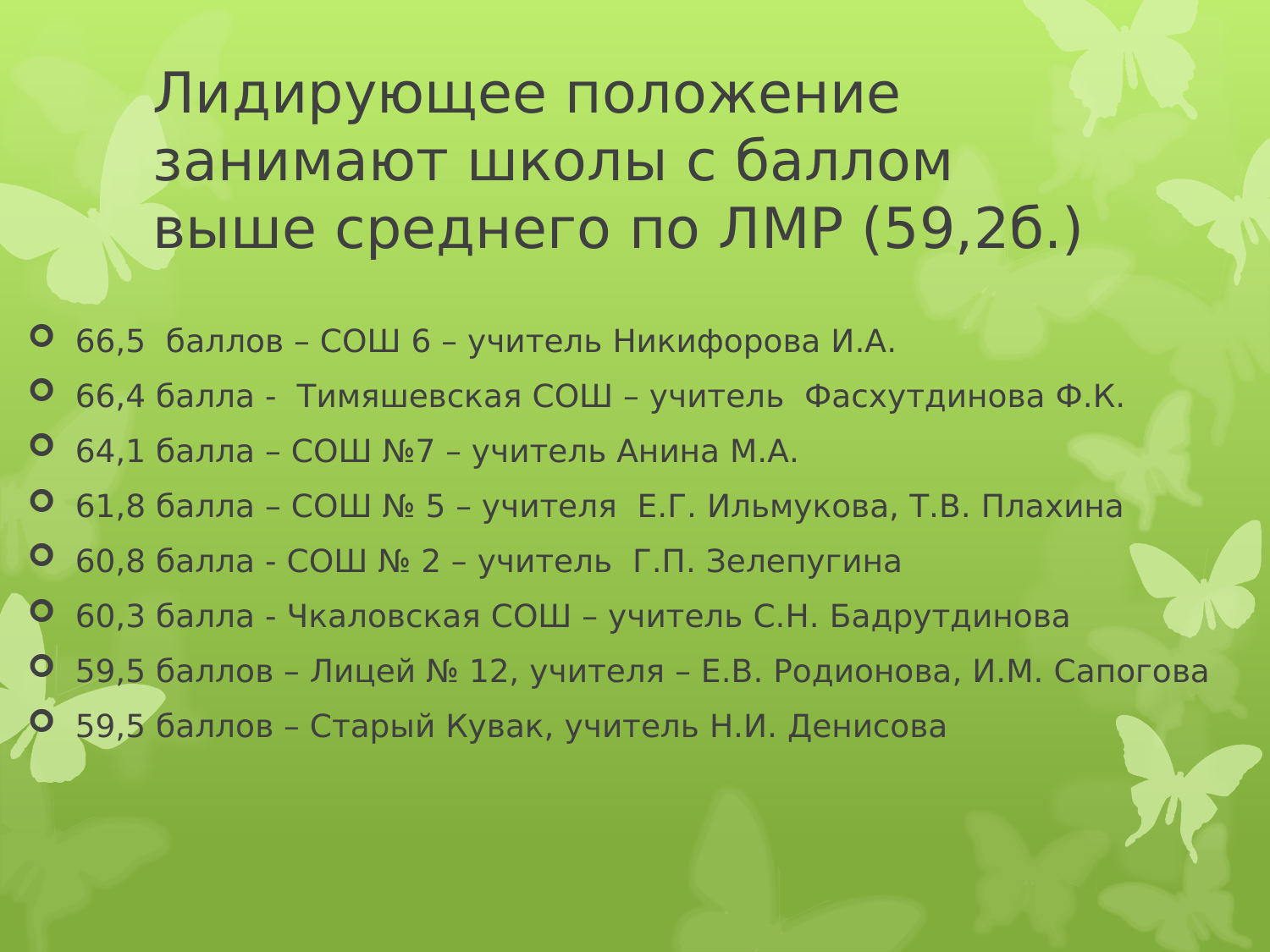

# Лидирующее положение занимают школы с баллом выше среднего по ЛМР (59,2б.)
66,5  баллов – СОШ 6 – учитель Никифорова И.А.
66,4 балла -  Тимяшевская СОШ – учитель  Фасхутдинова Ф.К.
64,1 балла – СОШ №7 – учитель Анина М.А.
61,8 балла – СОШ № 5 – учителя  Е.Г. Ильмукова, Т.В. Плахина
60,8 балла - СОШ № 2 – учитель  Г.П. Зелепугина
60,3 балла - Чкаловская СОШ – учитель С.Н. Бадрутдинова
59,5 баллов – Лицей № 12, учителя – Е.В. Родионова, И.М. Сапогова
59,5 баллов – Старый Кувак, учитель Н.И. Денисова